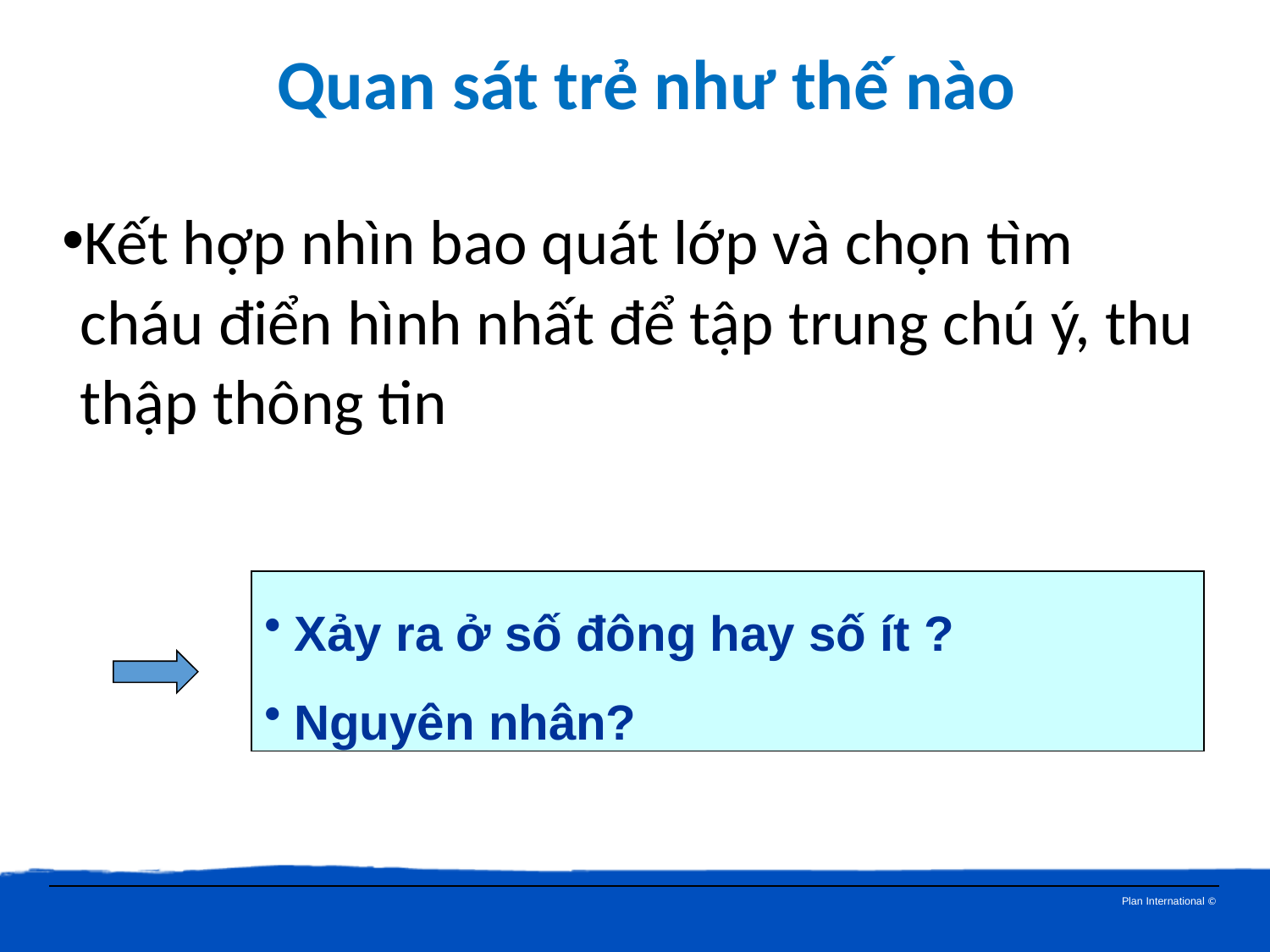

Quan sát trẻ như thế nào

Kết hợp nhìn bao quát lớp và chọn tìm cháu điển hình nhất để tập trung chú ý, thu thập thông tin

Xảy ra ở số đông hay số ít ?
Nguyên nhân?